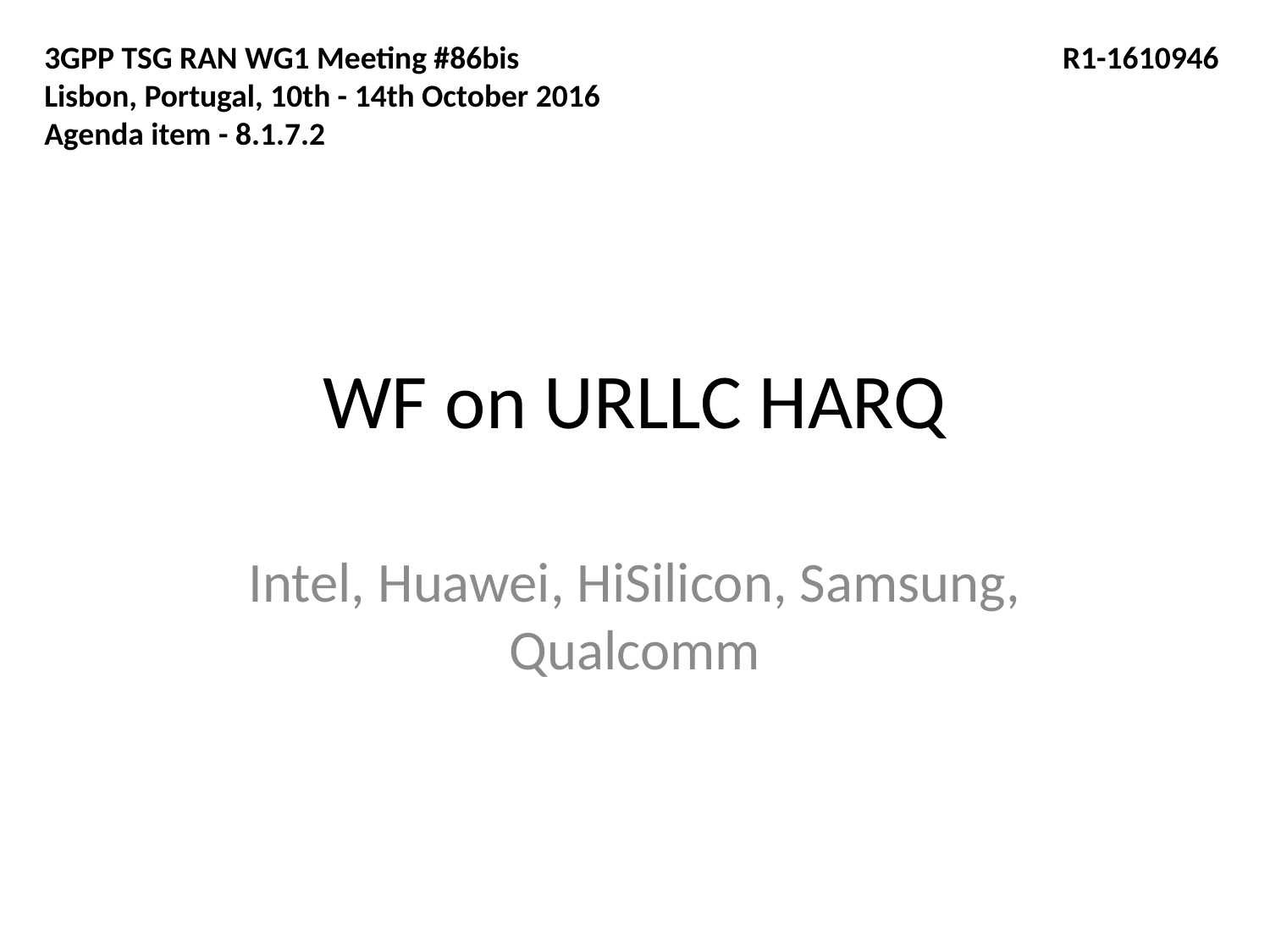

3GPP TSG RAN WG1 Meeting #86bis				                  R1-1610946
Lisbon, Portugal, 10th - 14th October 2016
Agenda item - 8.1.7.2
# WF on URLLC HARQ
Intel, Huawei, HiSilicon, Samsung, Qualcomm